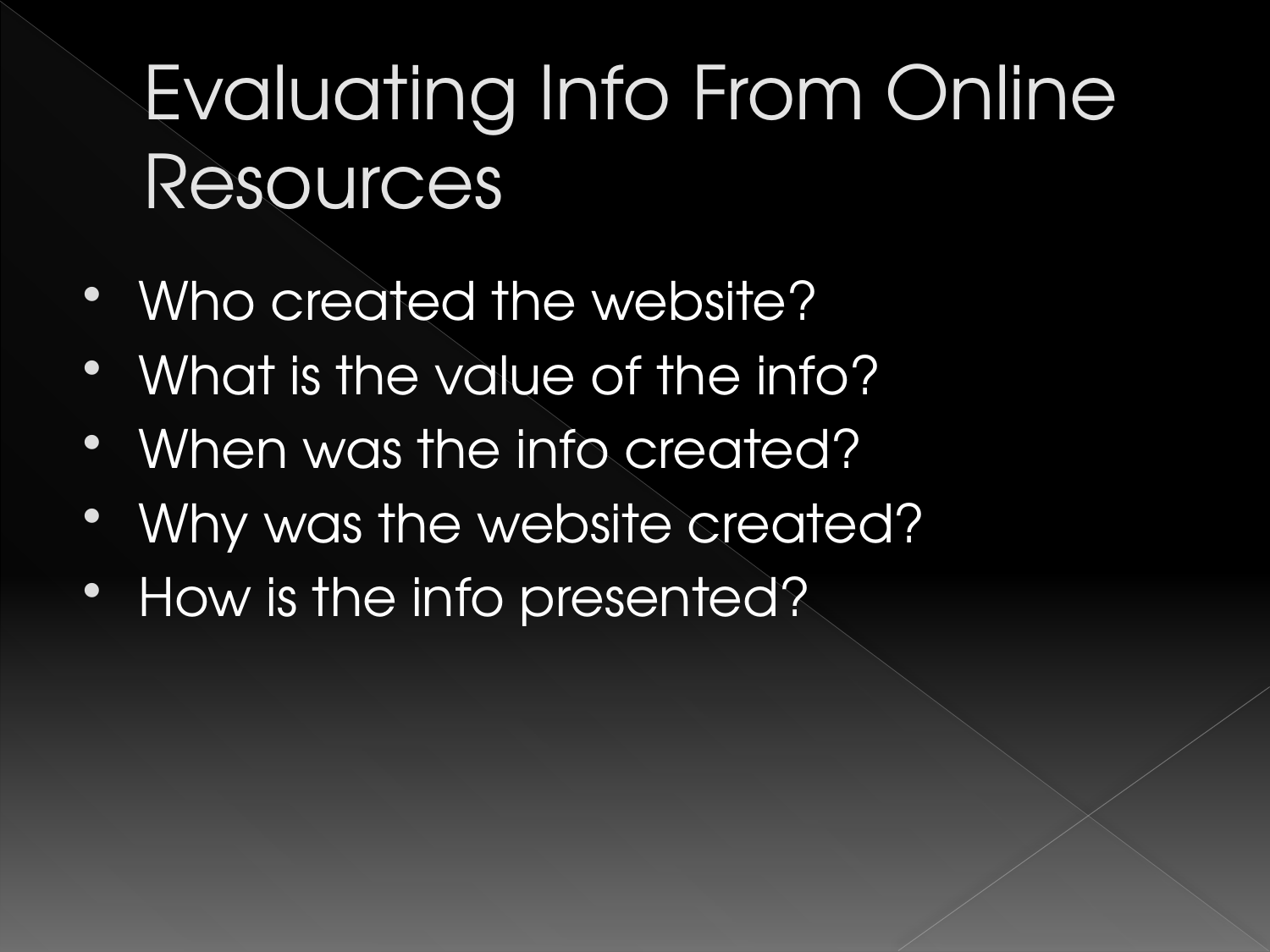

# Evaluating Info From Online Resources
Who created the website?
What is the value of the info?
When was the info created?
Why was the website created?
How is the info presented?